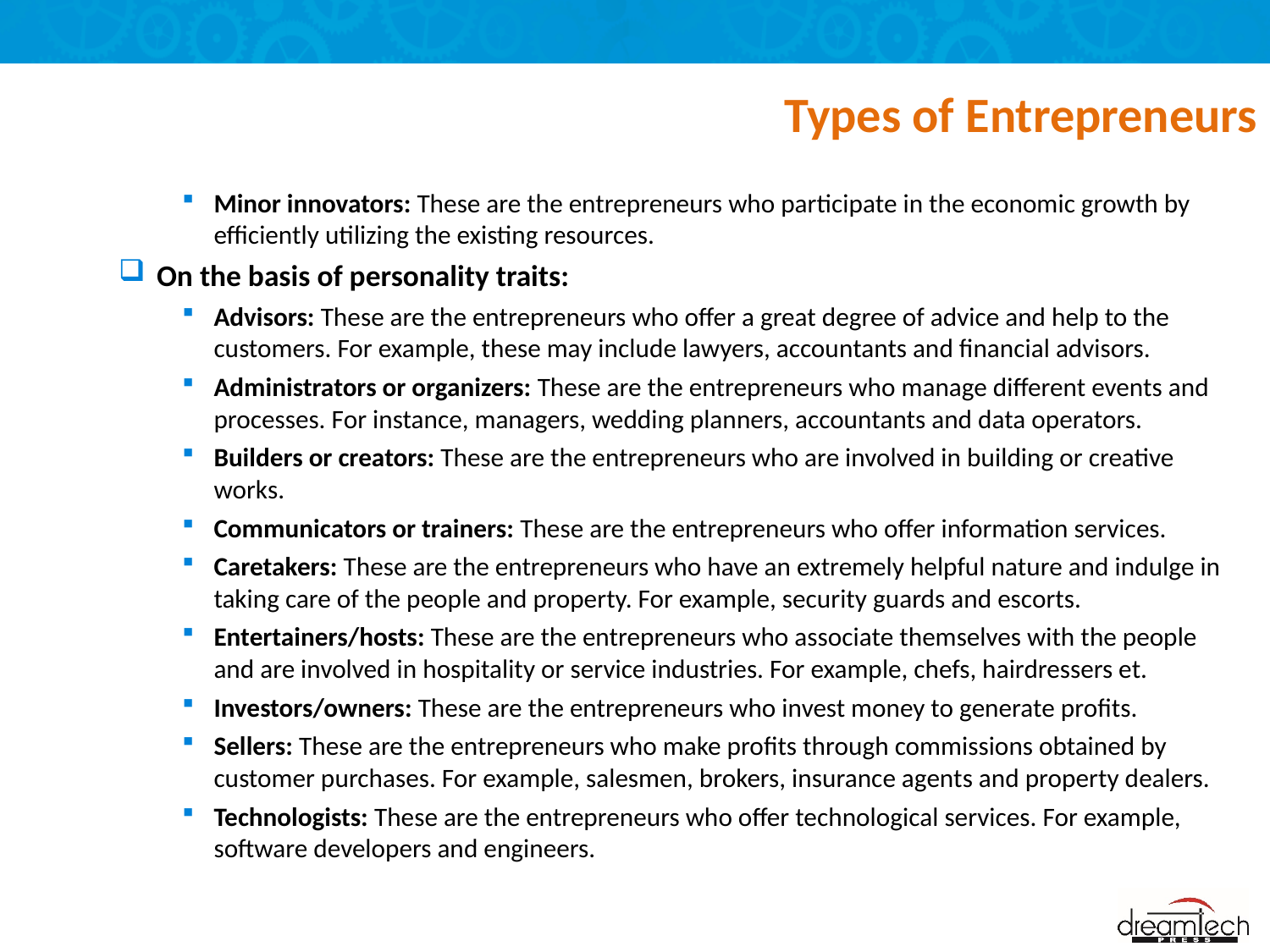

# Types of Entrepreneurs
Minor innovators: These are the entrepreneurs who participate in the economic growth by efficiently utilizing the existing resources.
On the basis of personality traits:
Advisors: These are the entrepreneurs who offer a great degree of advice and help to the customers. For example, these may include lawyers, accountants and financial advisors.
Administrators or organizers: These are the entrepreneurs who manage different events and processes. For instance, managers, wedding planners, accountants and data operators.
Builders or creators: These are the entrepreneurs who are involved in building or creative works.
Communicators or trainers: These are the entrepreneurs who offer information services.
Caretakers: These are the entrepreneurs who have an extremely helpful nature and indulge in taking care of the people and property. For example, security guards and escorts.
Entertainers/hosts: These are the entrepreneurs who associate themselves with the people and are involved in hospitality or service industries. For example, chefs, hairdressers et.
Investors/owners: These are the entrepreneurs who invest money to generate profits.
Sellers: These are the entrepreneurs who make profits through commissions obtained by customer purchases. For example, salesmen, brokers, insurance agents and property dealers.
Technologists: These are the entrepreneurs who offer technological services. For example, software developers and engineers.